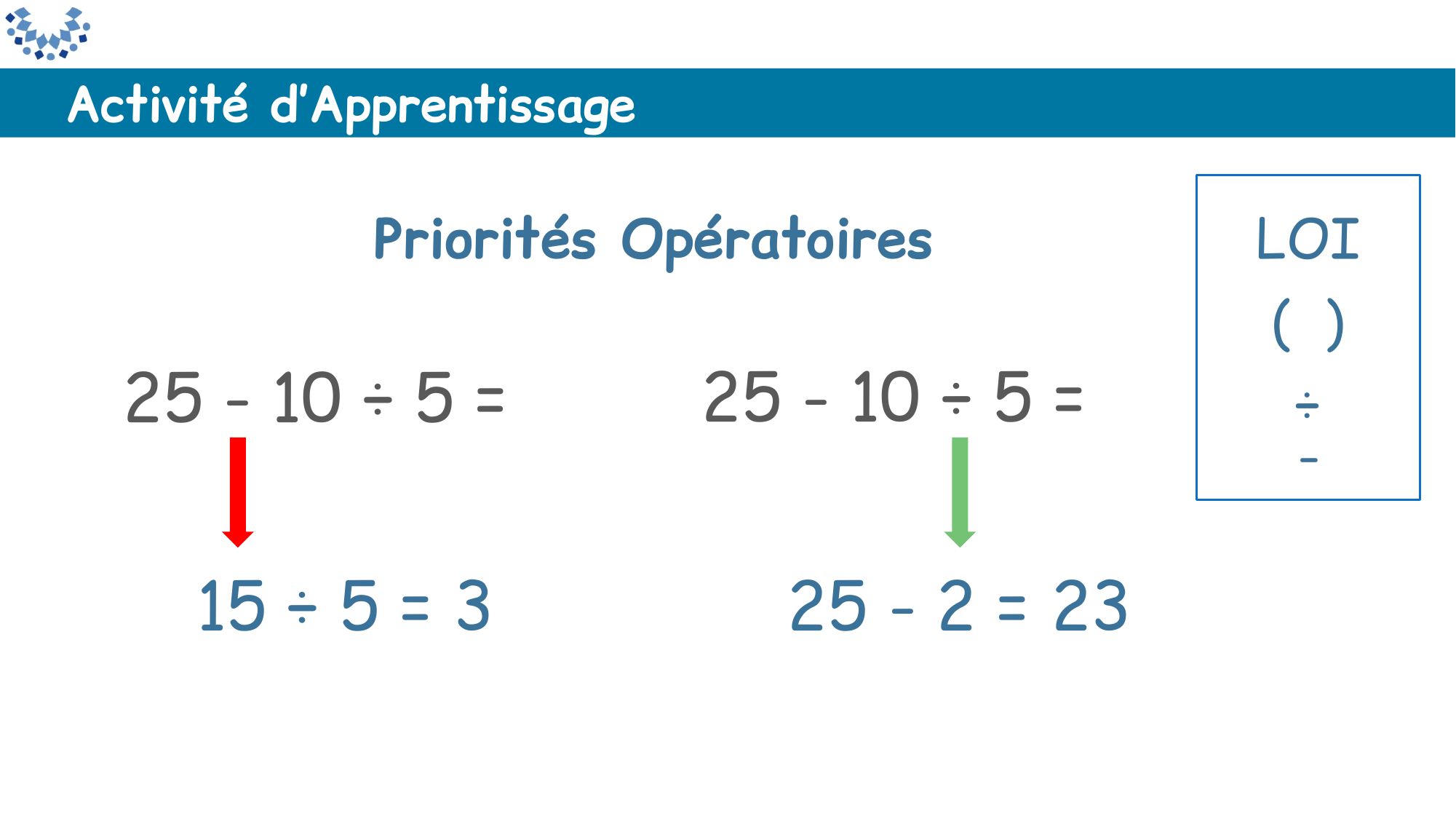

Activité d’Apprentissage

LOI
Priorités Opératoires
(  )
25 - 10 ÷ 5 =
25 - 10 ÷ 5 =
÷
-

15 ÷ 5 = 3
25 - 2 = 23